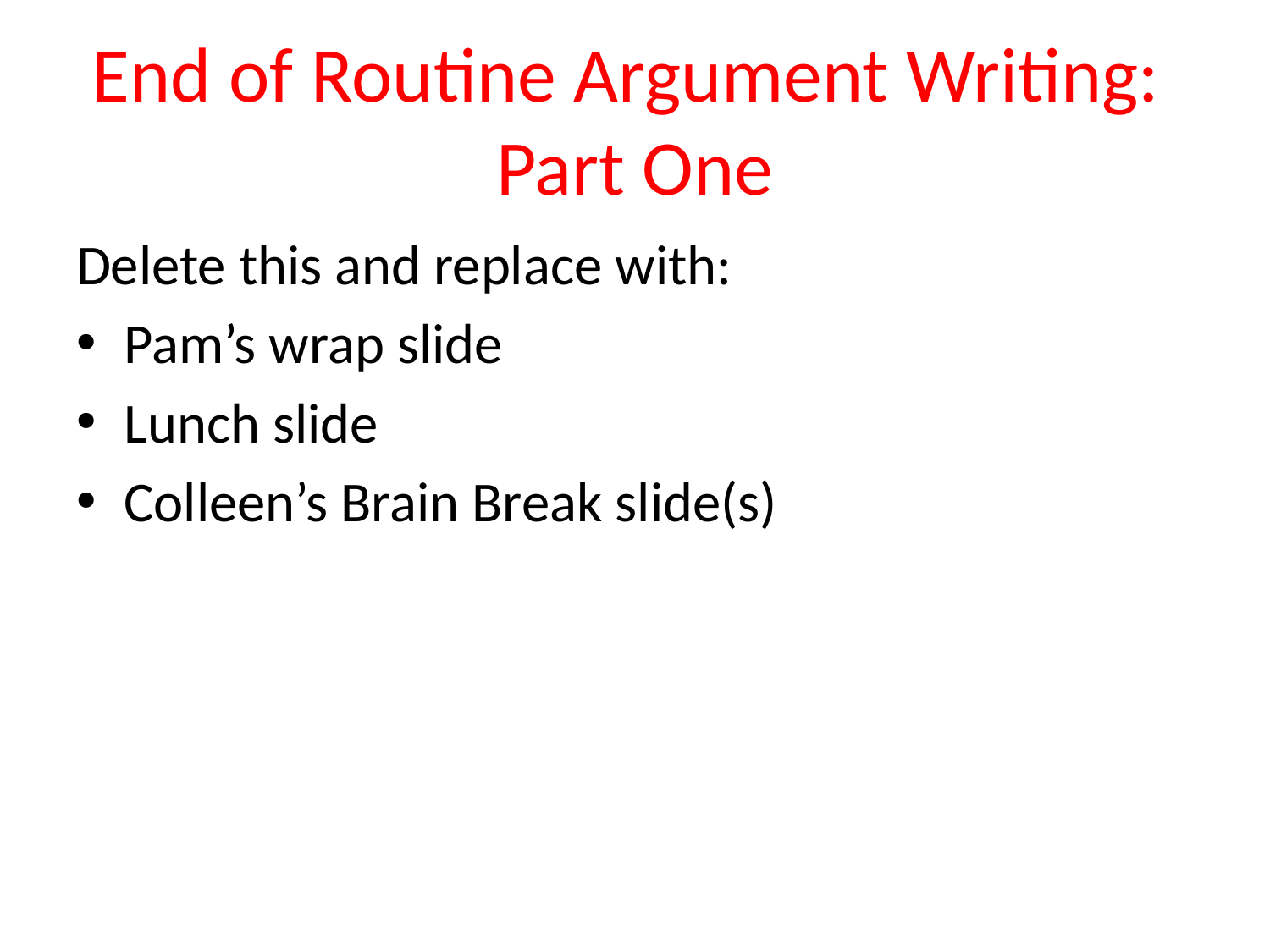

# End of Routine Argument Writing:  Part One
Delete this and replace with:
Pam’s wrap slide
Lunch slide
Colleen’s Brain Break slide(s)